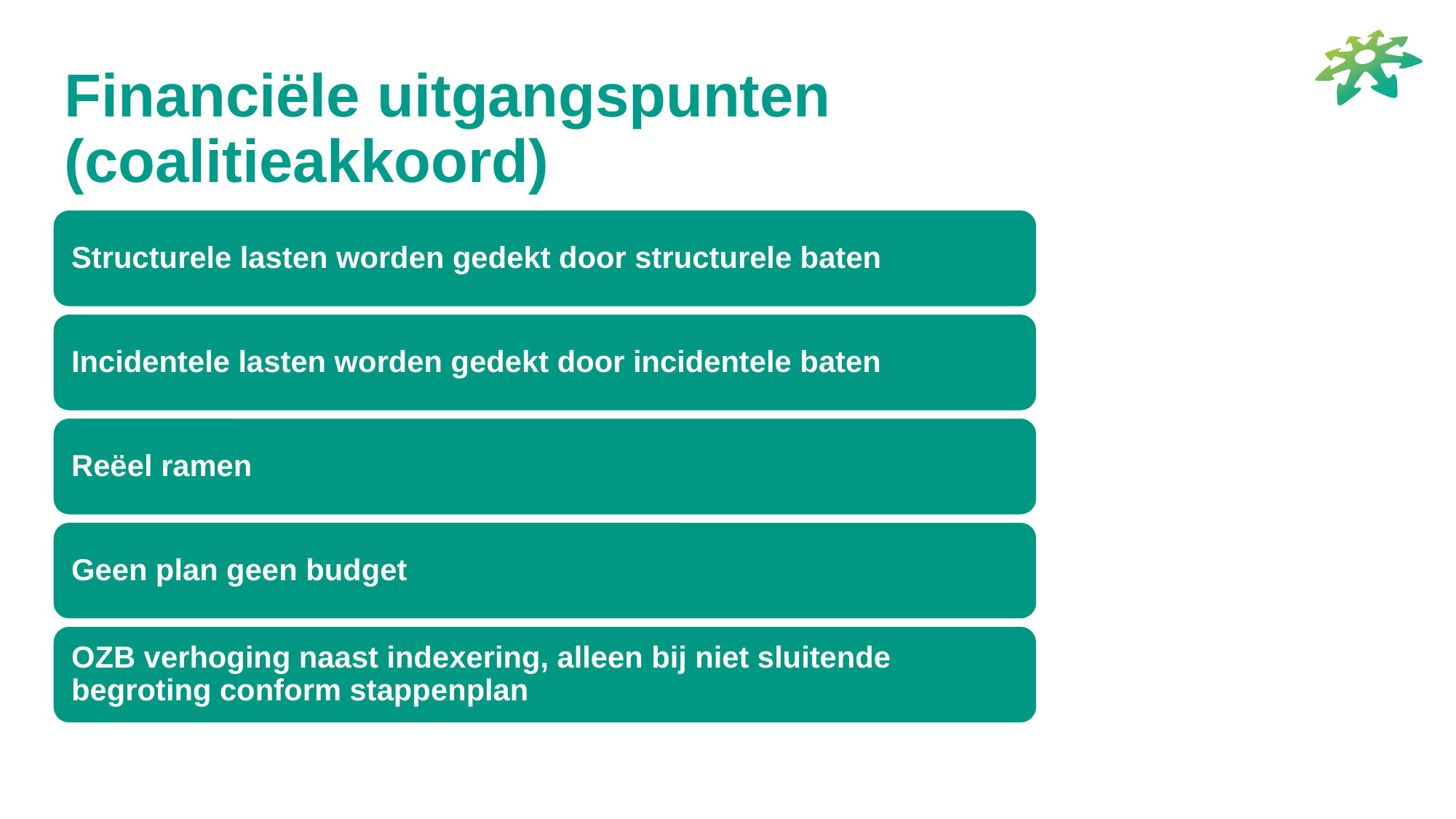

# Financiële uitgangspunten (coalitieakkoord)
Structurele lasten worden gedekt door structurele baten
Incidentele lasten worden gedekt door incidentele baten
Reëel ramen
Geen plan geen budget
OZB verhoging naast indexering, alleen bij niet sluitende begroting conform stappenplan